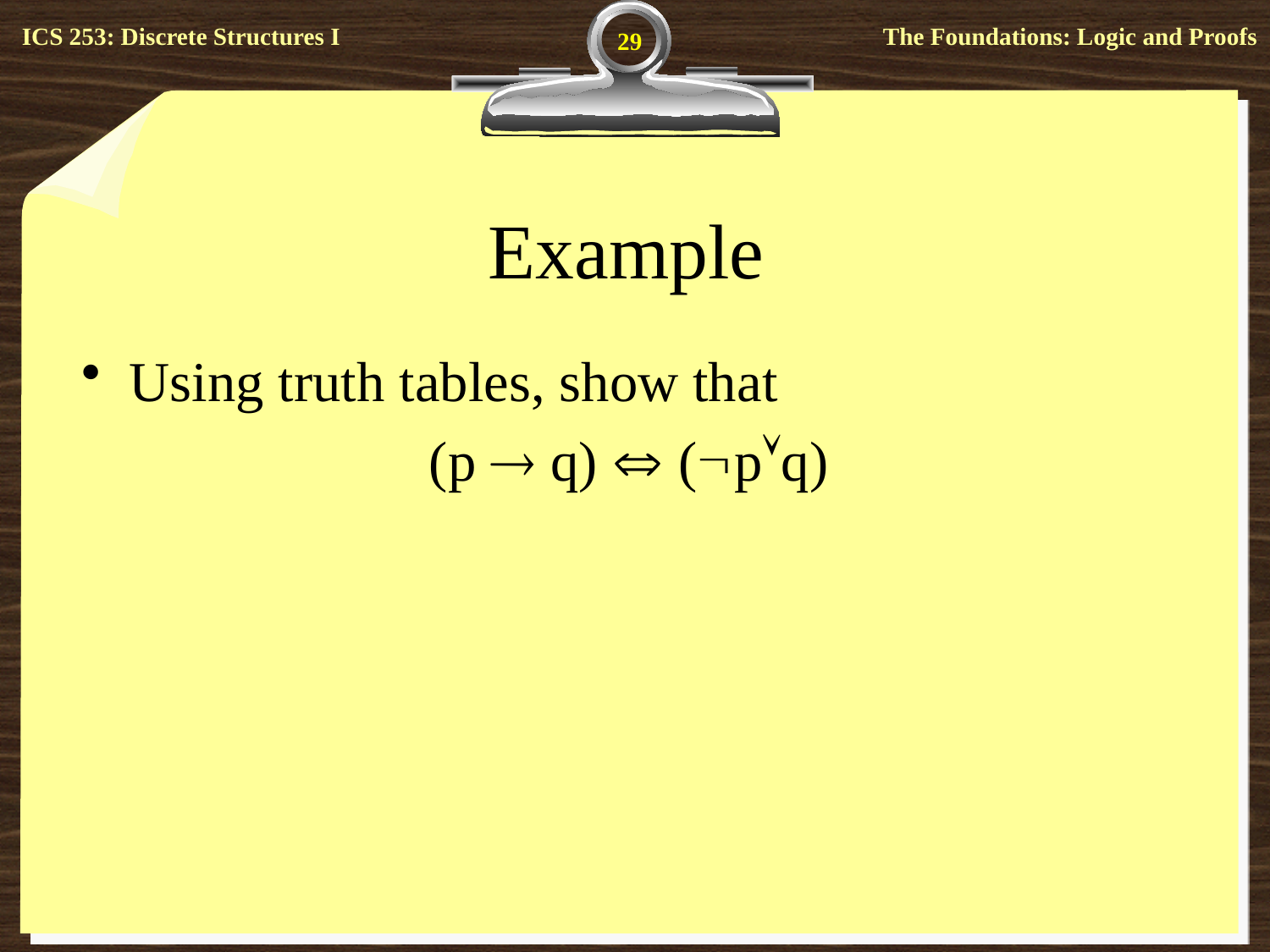

29
# Example
Using truth tables, show that
(p → q) ⇔ (¬p∨q)